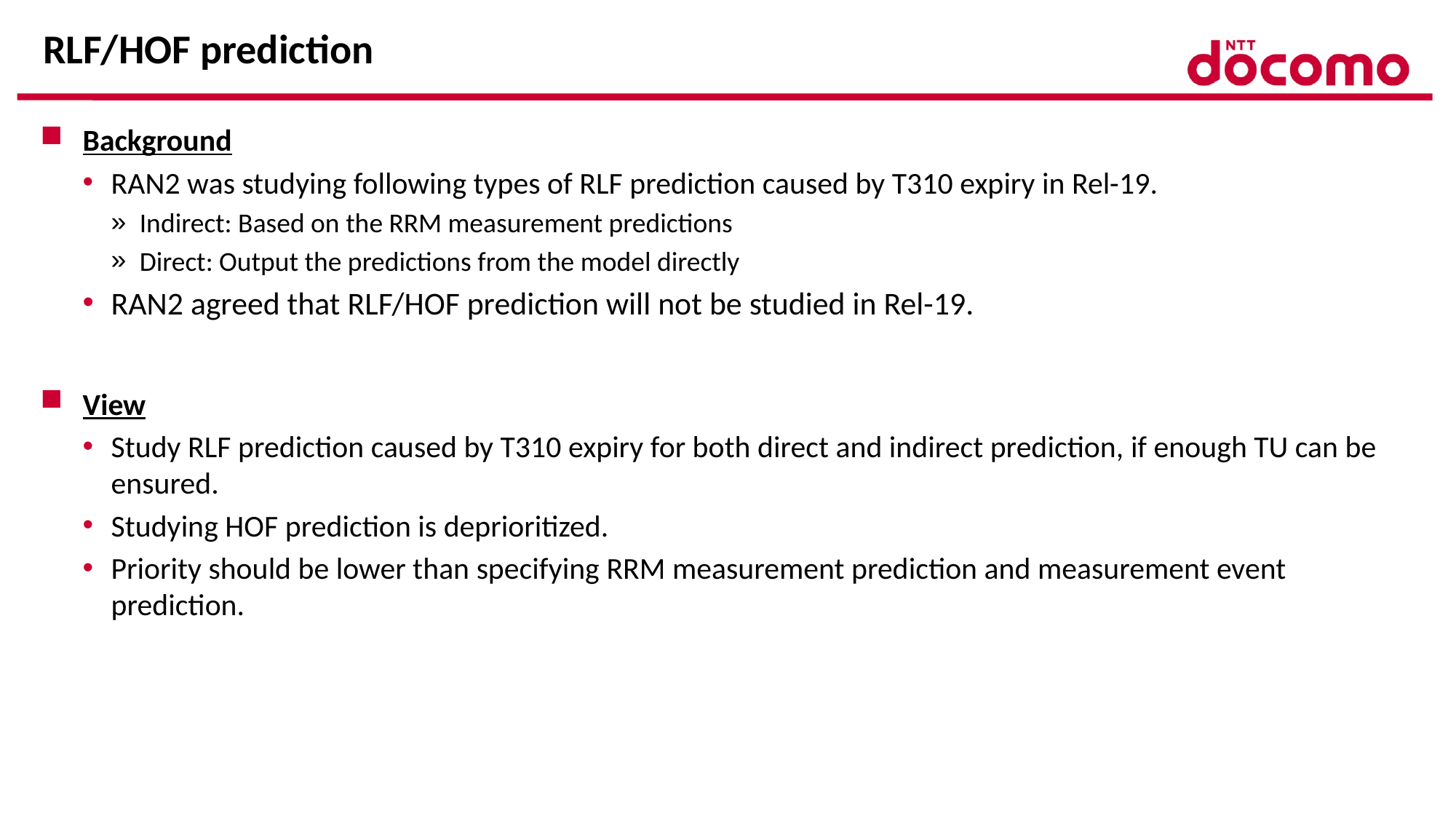

# RLF/HOF prediction
Background
RAN2 was studying following types of RLF prediction caused by T310 expiry in Rel-19.
Indirect: Based on the RRM measurement predictions
Direct: Output the predictions from the model directly
RAN2 agreed that RLF/HOF prediction will not be studied in Rel-19.

View
Study RLF prediction caused by T310 expiry for both direct and indirect prediction, if enough TU can be ensured.
Studying HOF prediction is deprioritized.
Priority should be lower than specifying RRM measurement prediction and measurement event prediction.